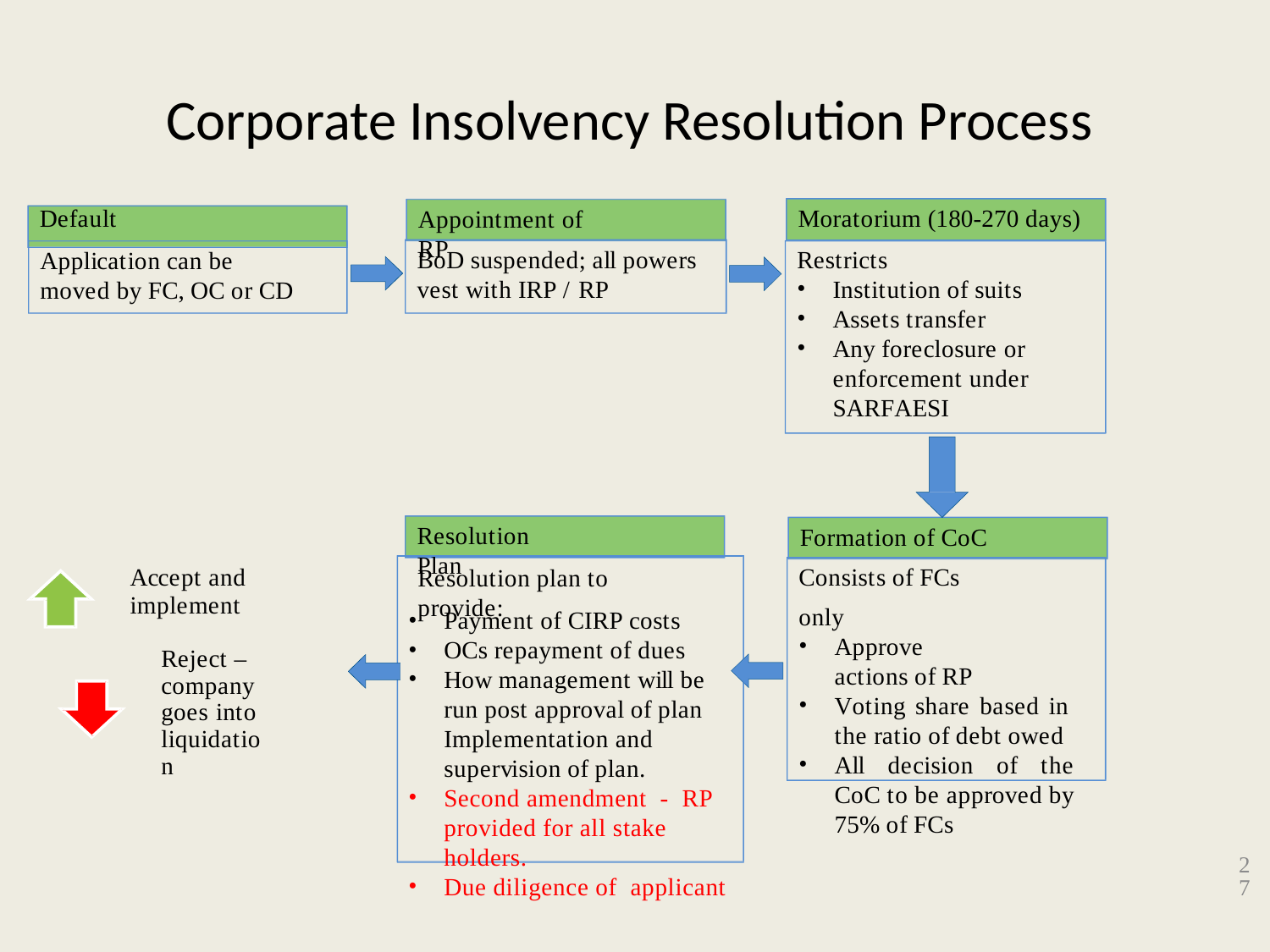

# Corporate Insolvency Resolution Process
Moratorium (180-270 days) Restricts
Institution of suits
Assets transfer
Any foreclosure or enforcement under SARFAESI

Default
Appointment of RP

BoD suspended; all powers vest with IRP / RP
Application can be moved by FC, OC or CD

Formation of CoC Consists of FCs only
Approve actions of RP
Voting share based in the ratio of debt owed
All decision of the CoC to be approved by 75% of FCs

Resolution Plan

Resolution plan to provide:
Accept and implement

Payment of CIRP costs
OCs repayment of dues
How management will be run post approval of plan Implementation and supervision of plan.
Second amendment  -  RP provided for all stake holders.
Due diligence of  applicant

Reject – company goes into liquidation

27